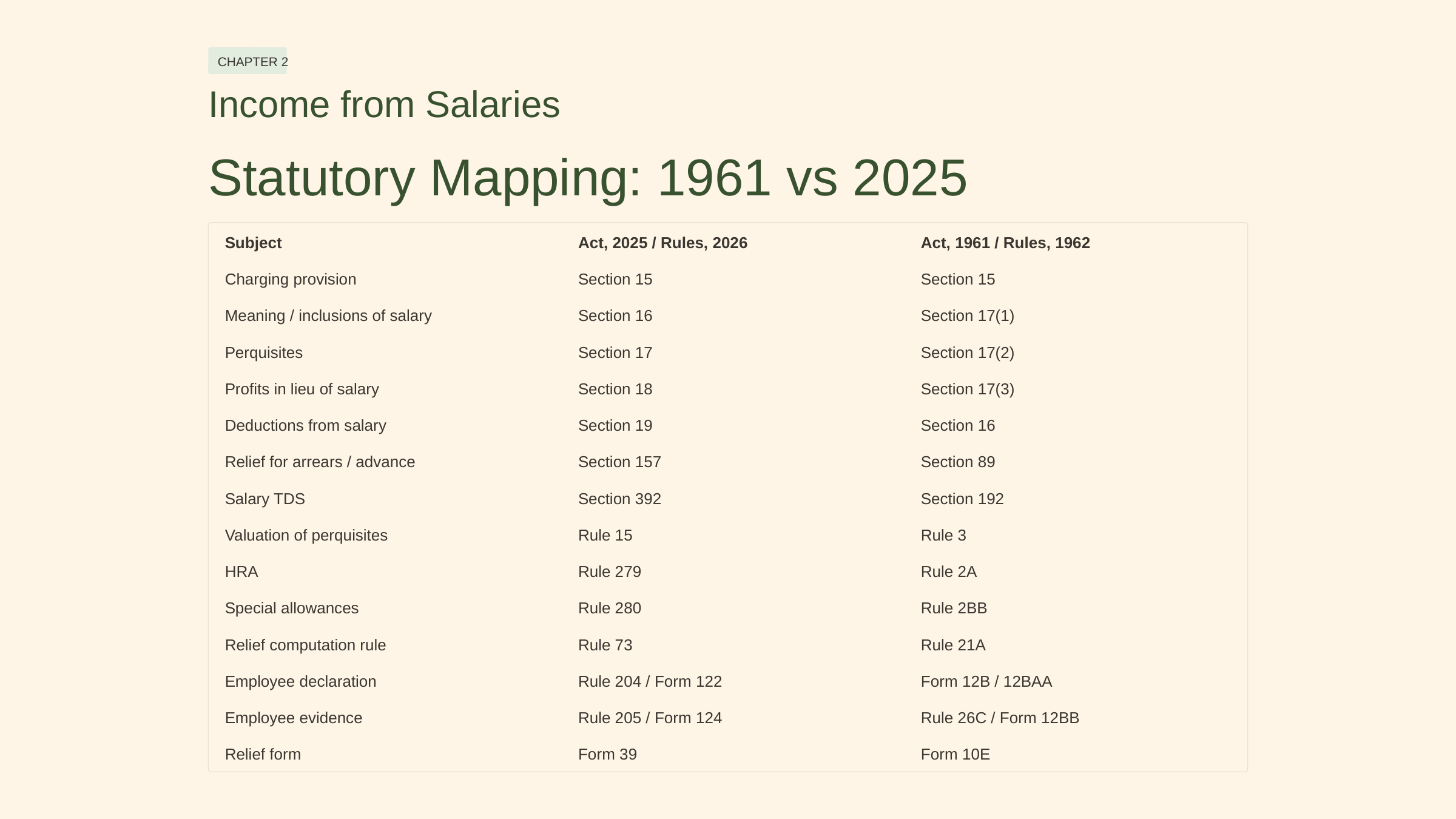

CHAPTER 2
Income from Salaries
Statutory Mapping: 1961 vs 2025

Subject
Act, 2025 / Rules, 2026
Act, 1961 / Rules, 1962
Charging provision
Section 15
Section 15
Meaning / inclusions of salary
Section 16
Section 17(1)
Perquisites
Section 17
Section 17(2)
Profits in lieu of salary
Section 18
Section 17(3)
Deductions from salary
Section 19
Section 16
Relief for arrears / advance
Section 157
Section 89
Salary TDS
Section 392
Section 192
Valuation of perquisites
Rule 15
Rule 3
HRA
Rule 279
Rule 2A
Special allowances
Rule 280
Rule 2BB
Relief computation rule
Rule 73
Rule 21A
Employee declaration
Rule 204 / Form 122
Form 12B / 12BAA
Employee evidence
Rule 205 / Form 124
Rule 26C / Form 12BB
Relief form
Form 39
Form 10E